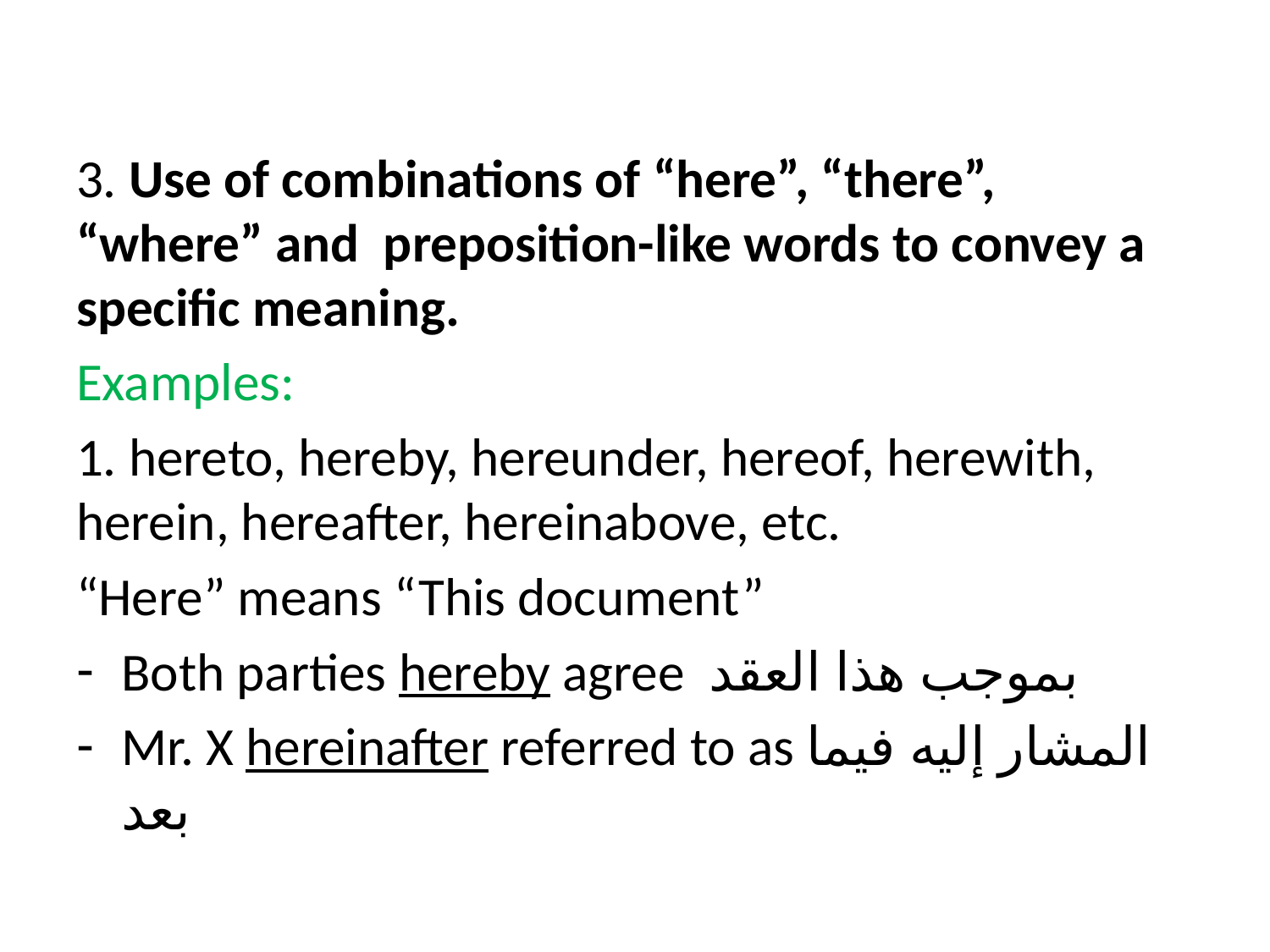

#
3. Use of combinations of “here”, “there”, “where” and  preposition-like words to convey a specific meaning.
Examples:
1. hereto, hereby, hereunder, hereof, herewith, herein, hereafter, hereinabove, etc.
“Here” means “This document”
Both parties hereby agree  بموجب هذا العقد
Mr. X hereinafter referred to as المشار إليه فيما بعد